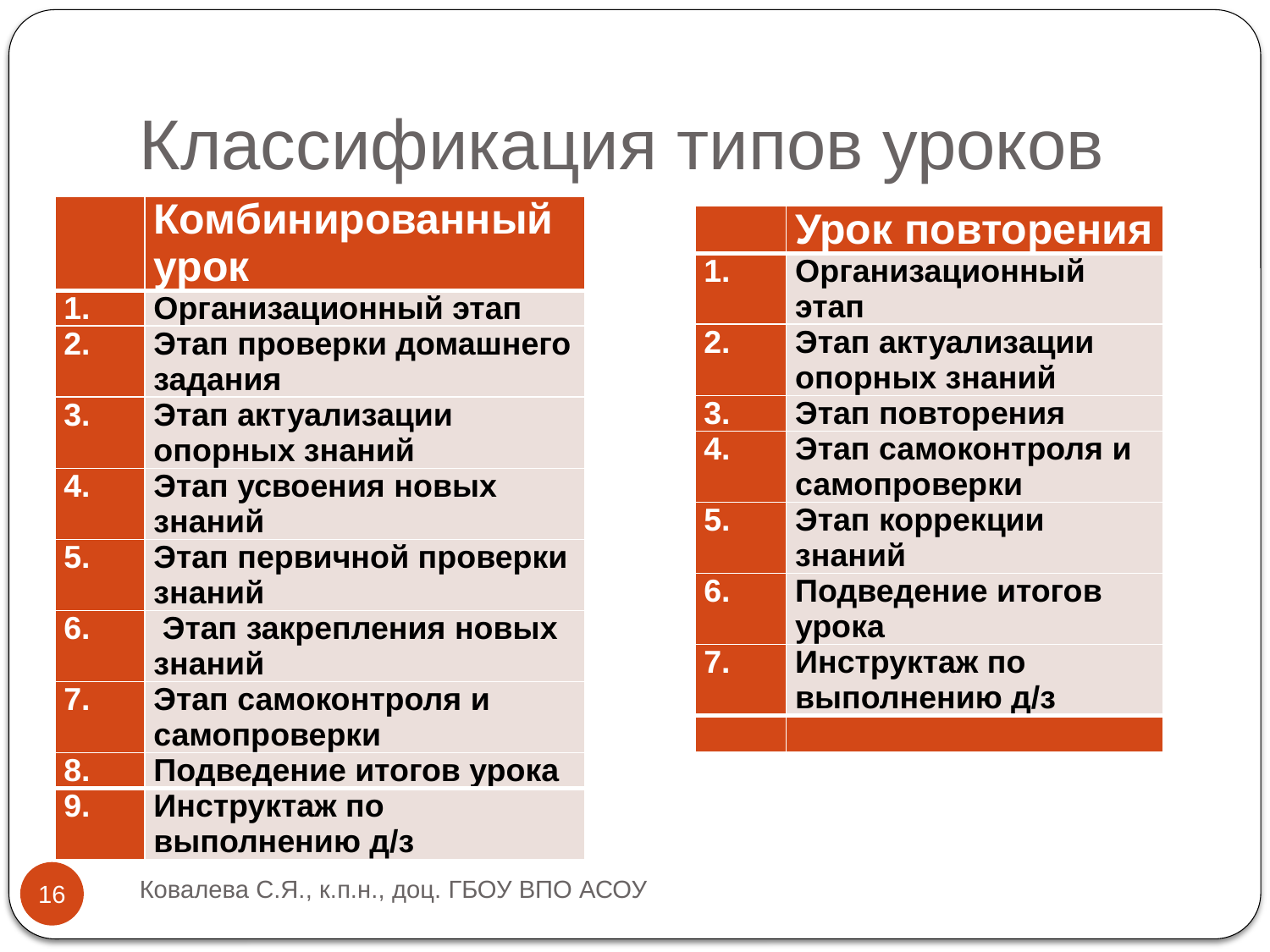

# Классификация типов уроков
|  | Комбинированный урок |
| --- | --- |
| 1. | Организационный этап |
| 2. | Этап проверки домашнего задания |
| 3. | Этап актуализации опорных знаний |
| 4. | Этап усвоения новых знаний |
| 5. | Этап первичной проверки знаний |
| 6. | Этап закрепления новых знаний |
| 7. | Этап самоконтроля и самопроверки |
| 8. | Подведение итогов урока |
| 9. | Инструктаж по выполнению д/з |
|  | Урок повторения |
| --- | --- |
| 1. | Организационный этап |
| 2. | Этап актуализации опорных знаний |
| 3. | Этап повторения |
| 4. | Этап самоконтроля и самопроверки |
| 5. | Этап коррекции знаний |
| 6. | Подведение итогов урока |
| 7. | Инструктаж по выполнению д/з |
|  |  |
Ковалева С.Я., к.п.н., доц. ГБОУ ВПО АСОУ
16